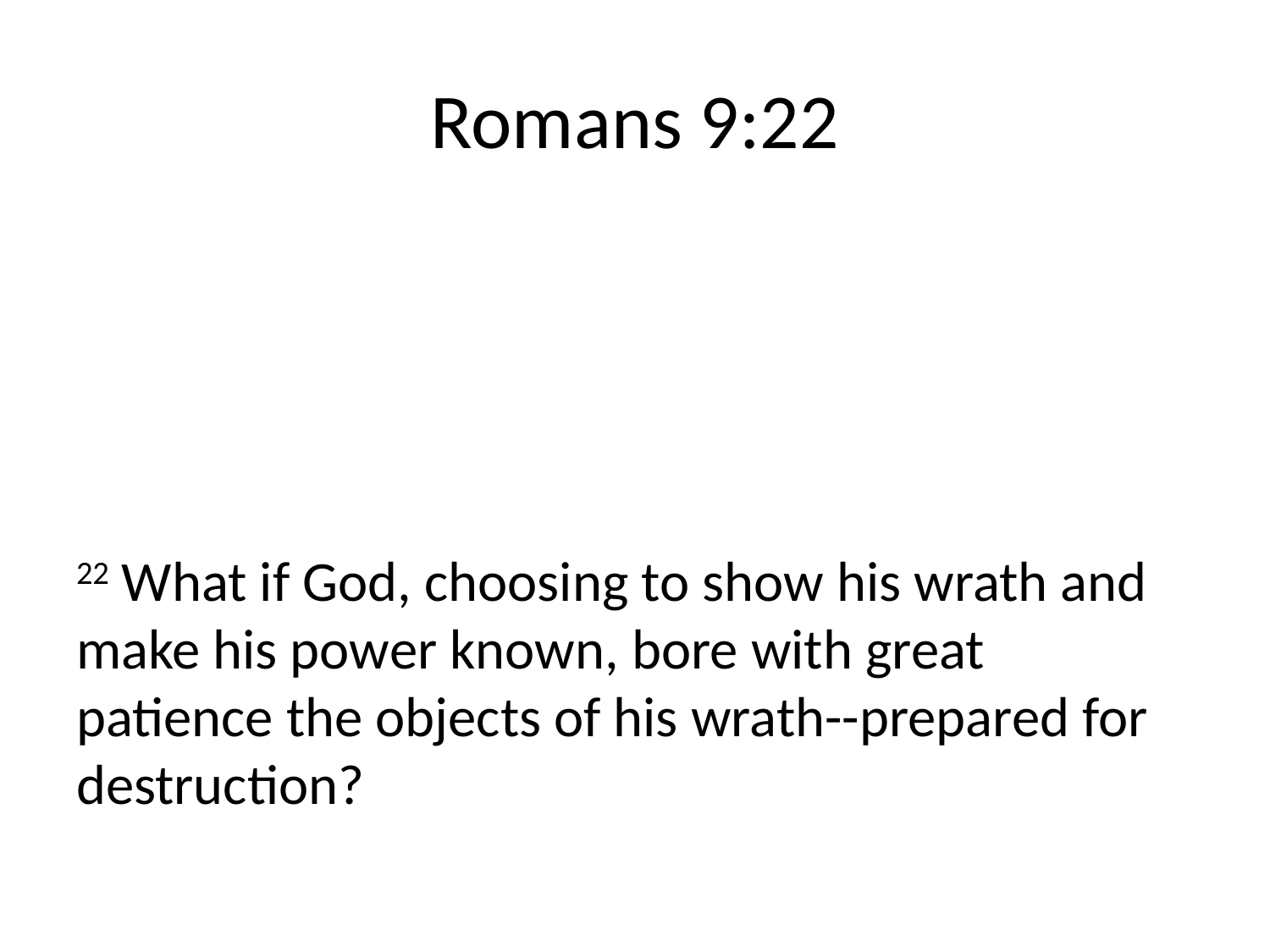

# Romans 9:22

22 What if God, choosing to show his wrath and make his power known, bore with great patience the objects of his wrath--prepared for destruction?